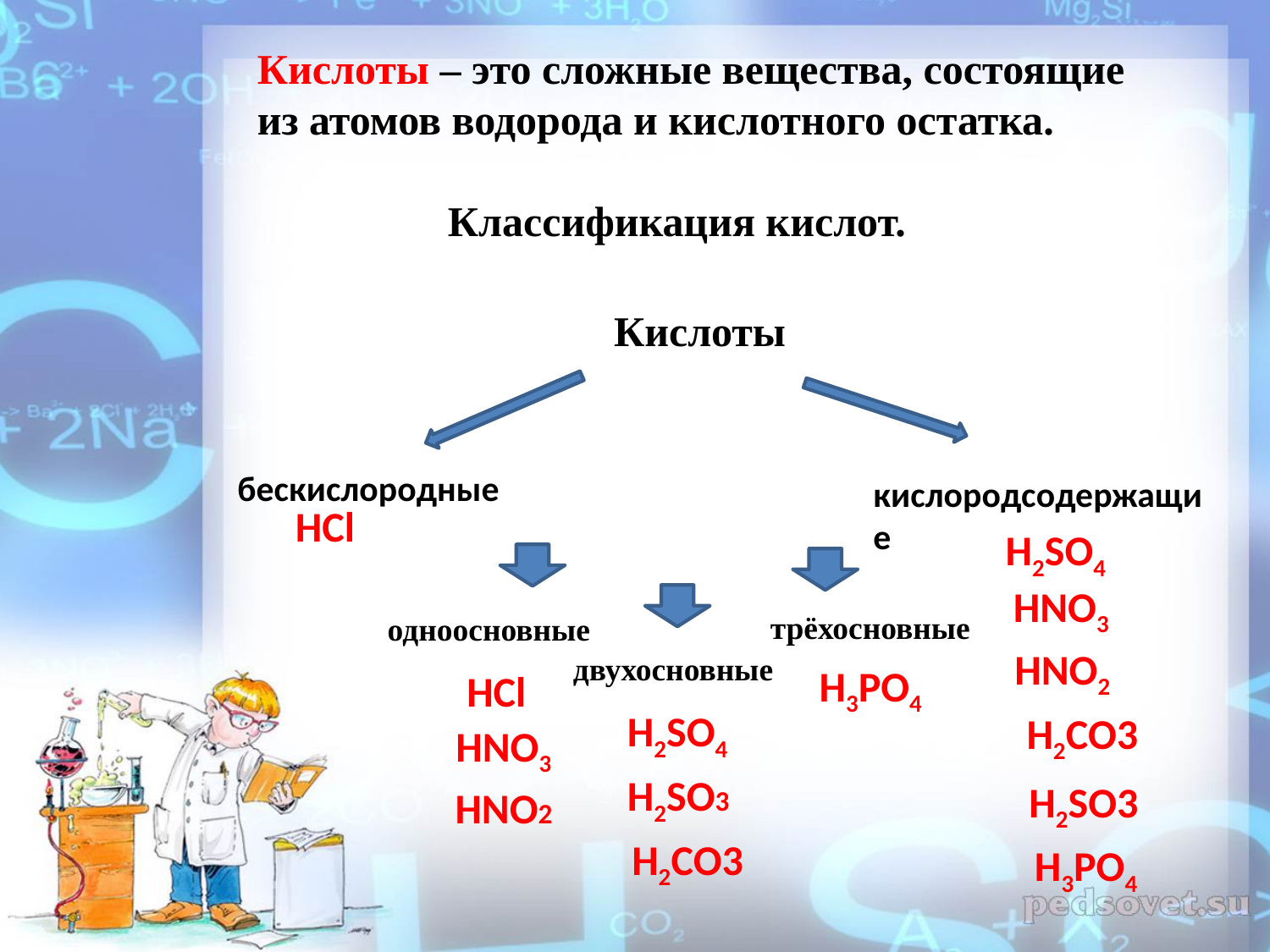

Кислоты – это сложные вещества, состоящие из атомов водорода и кислотного остатка.

                  Классификация кислот.
Кислоты

бескислородные
кислородсодержащие
HCl
H2SO4

HNO3

трёхосновные
одноосновные
HNO2
двухосновные
H3PO4
HCl
H2SO4
H2СO3
HNO3
H2SO3
H2SO3
HNO2
H2СO3
H3PO4